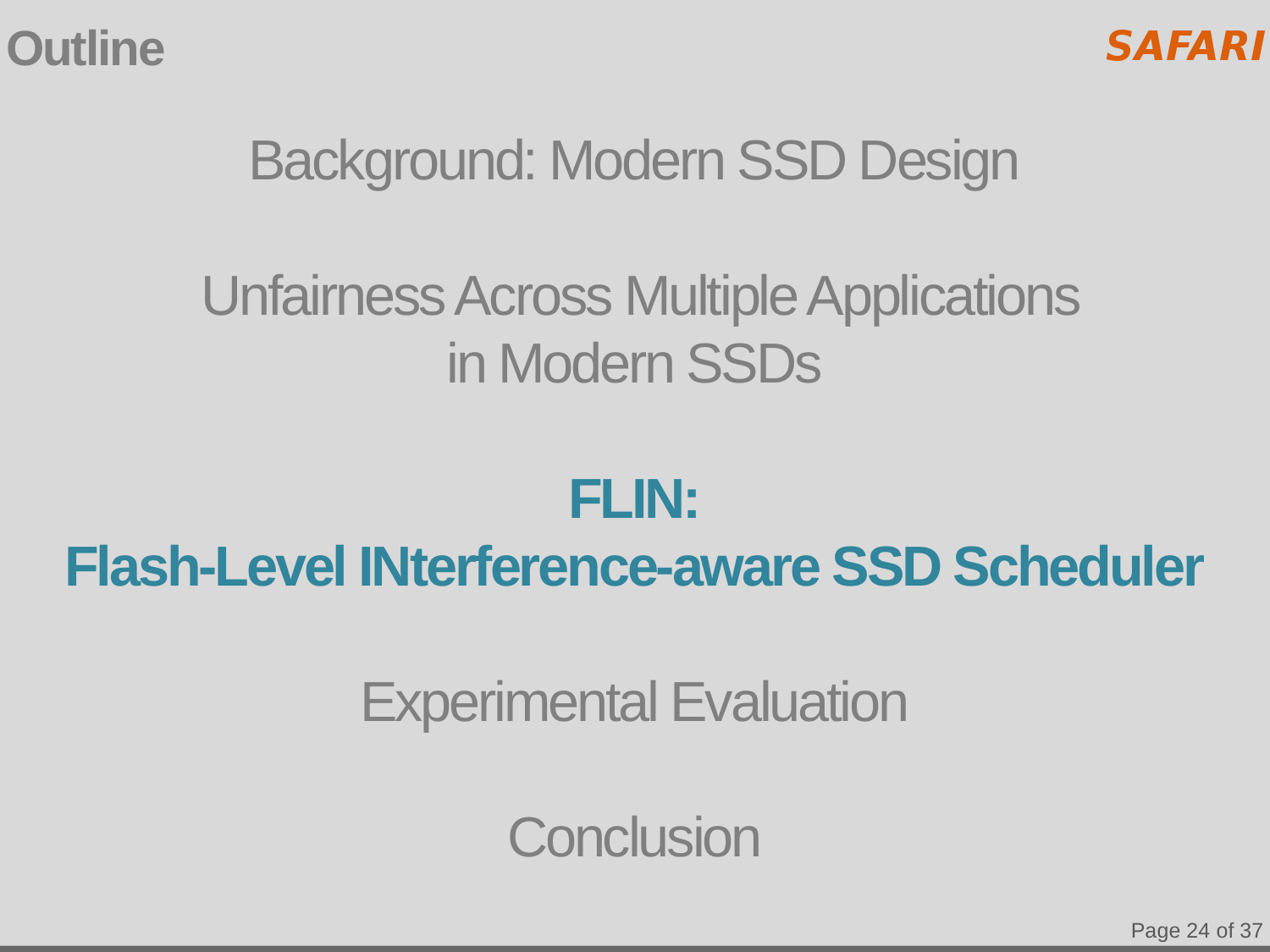

Outline
# Background: Modern SSD Design Unfairness Across Multiple Applications in Modern SSDs FLIN: Flash-Level INterference-aware SSD Scheduler Experimental Evaluation Conclusion
Page 24 of 37